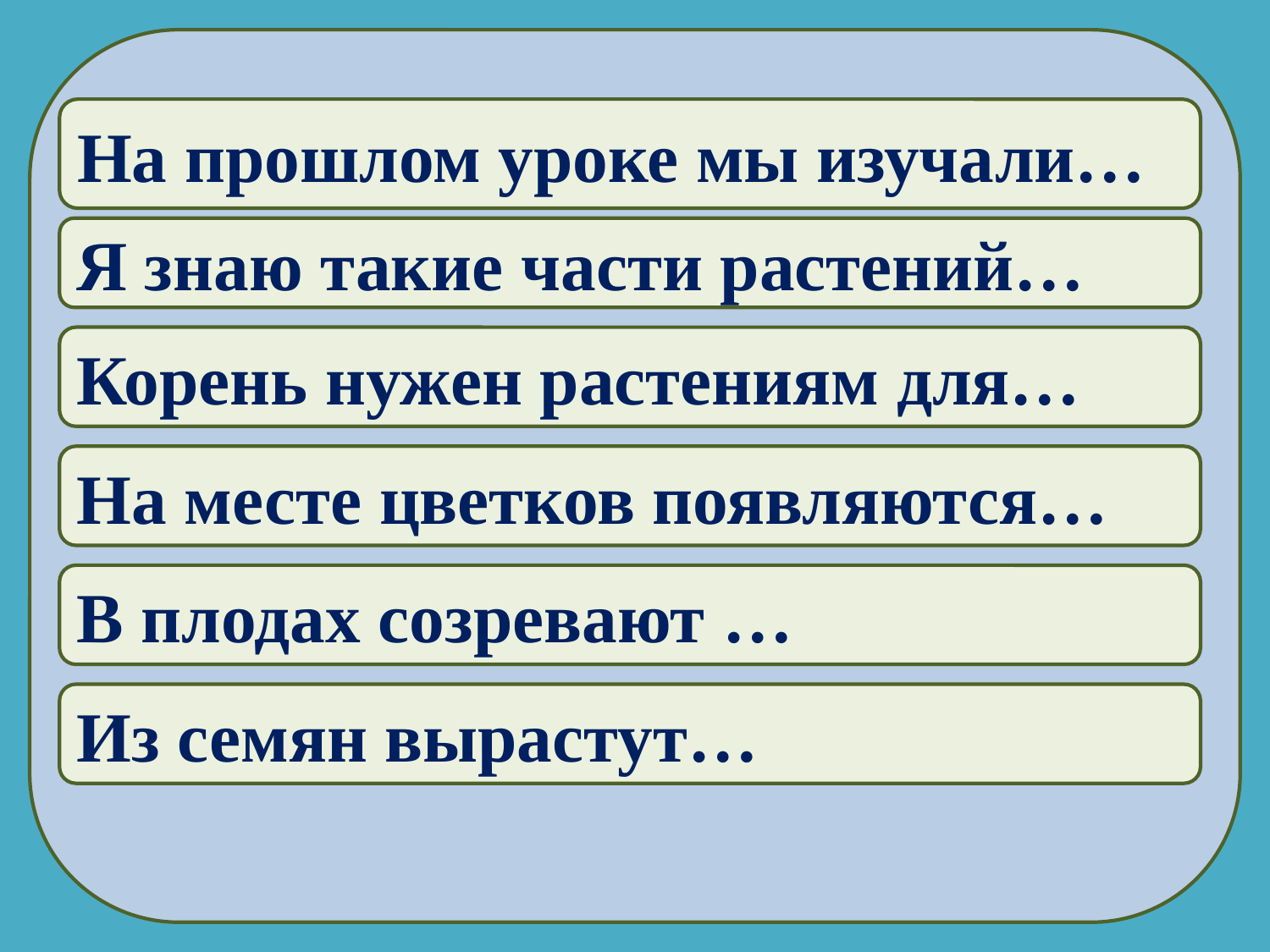

На прошлом уроке мы изучали…
Я знаю такие части растений…
Корень нужен растениям для…
На месте цветков появляются…
В плодах созревают …
Из семян вырастут…